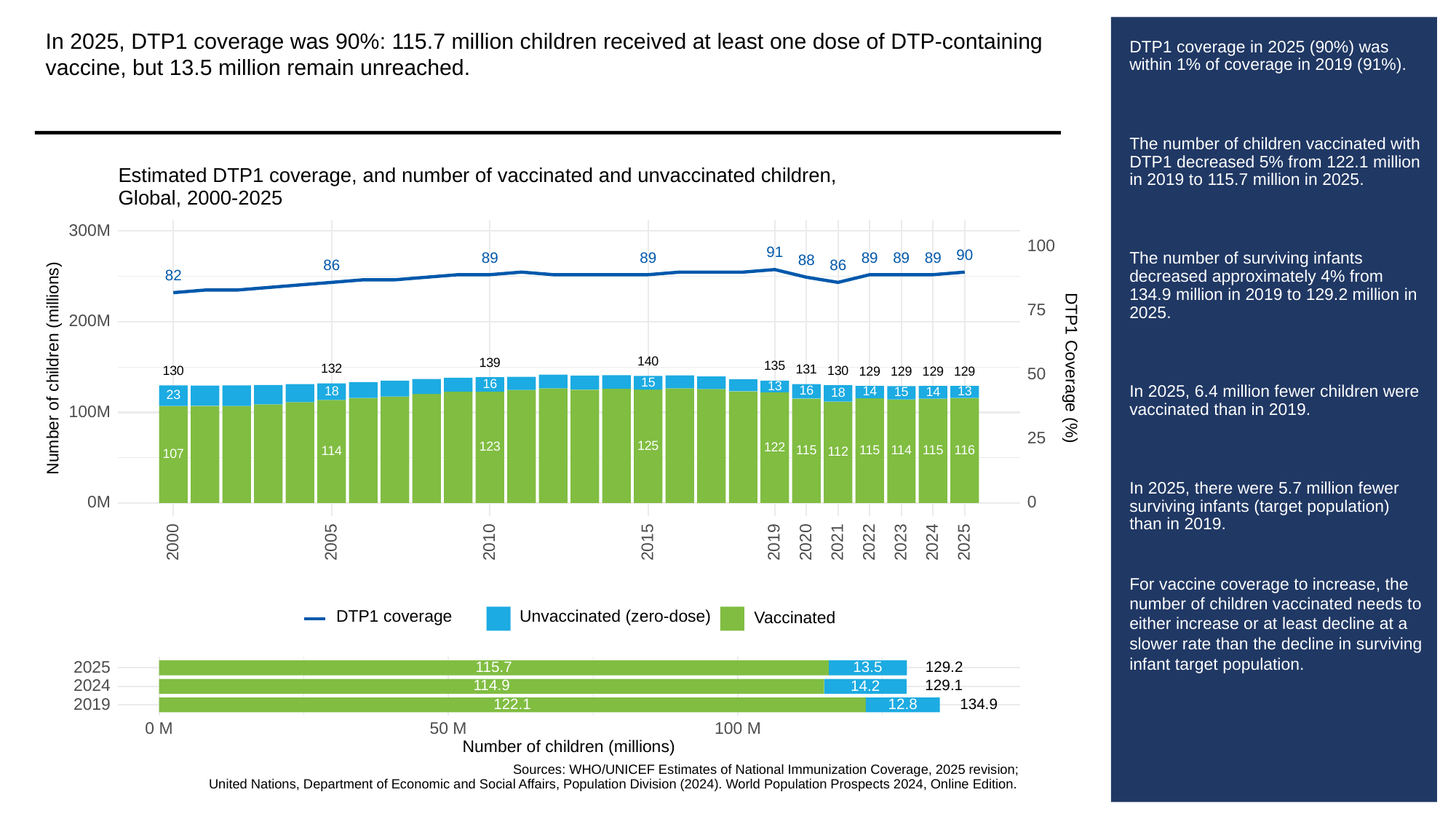

In 2025, DTP1 coverage was 90%: 115.7 million children received at least one dose of DTP-containing vaccine, but 13.5 million remain unreached.
# DTP1 coverage in 2025 (90%) was within 1% of coverage in 2019 (91%).

The number of children vaccinated with DTP1 decreased 5% from 122.1 million in 2019 to 115.7 million in 2025.

The number of surviving infants decreased approximately 4% from 134.9 million in 2019 to 129.2 million in 2025.

In 2025, 6.4 million fewer children were vaccinated than in 2019.

In 2025, there were 5.7 million fewer surviving infants (target population) than in 2019.

For vaccine coverage to increase, the number of children vaccinated needs to either increase or at least decline at a slower rate than the decline in surviving infant target population.

Estimated DTP1 coverage, and number of vaccinated and unvaccinated children,
Global, 2000-2025

300M

100
91
90
89
89
89
89
89
88
86
86

82

75
200M

140
139
Number of children (millions)
DTP1 Coverage (%)
135
132
131
130
130

129
129
129
129
50

15

16

13

16
18
13
14
14
15

18

23

100M

25
125
123
122
116
115
115
115
114
114
112
107

0M
0

2023
2000
2005
2010
2015
2019
2020
2021
2022
2024
2025

Unvaccinated (zero-dose)
DTP1 coverage
Vaccinated

2025
13.5
115.7
129.2

2024
114.9
129.1
14.2

2019
134.9
12.8
122.1

0 M
50 M
100 M
Number of children (millions)
Sources: WHO/UNICEF Estimates of National Immunization Coverage, 2025 revision;
United Nations, Department of Economic and Social Affairs, Population Division (2024). World Population Prospects 2024, Online Edition.